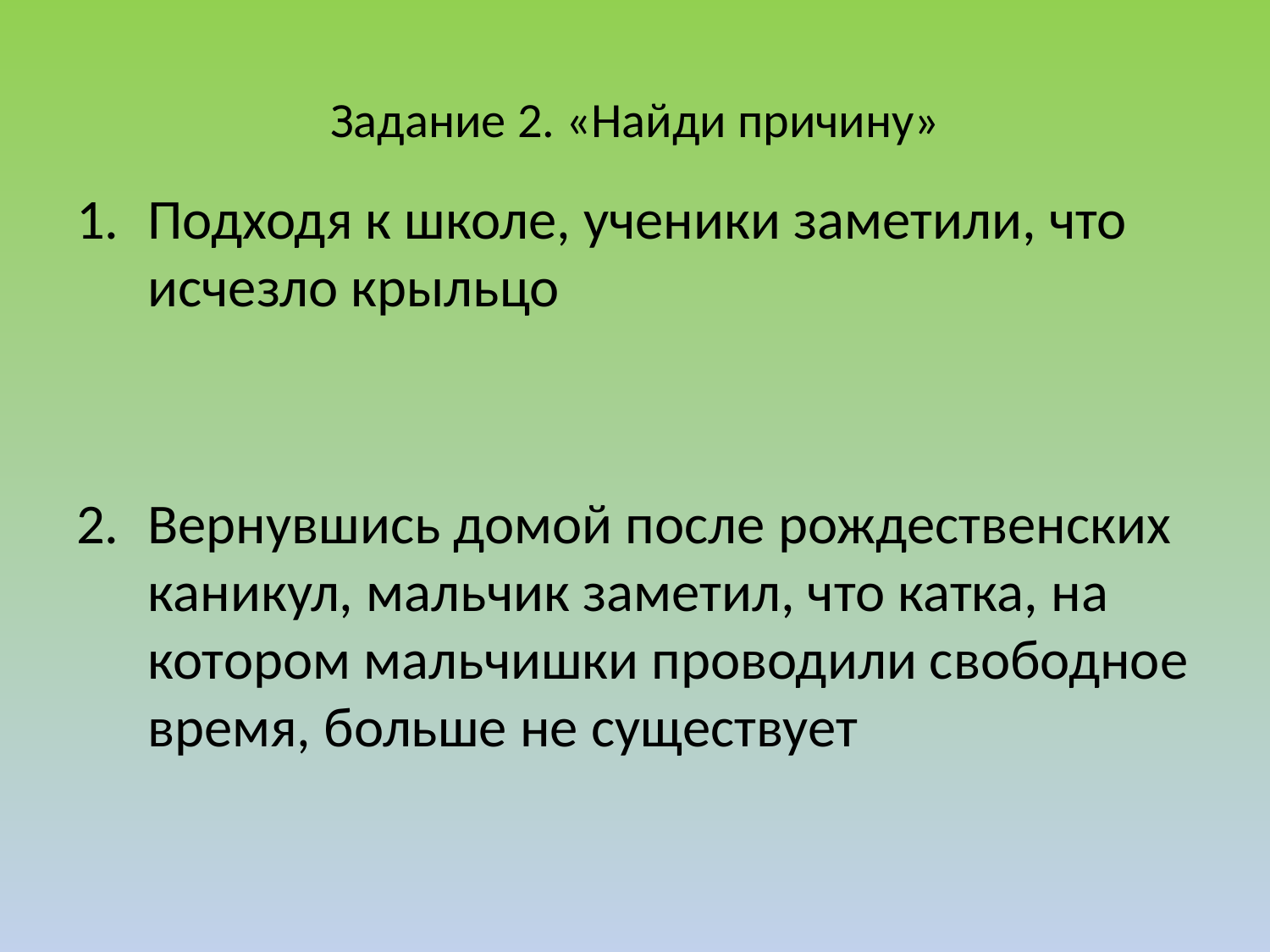

# Задание 2. «Найди причину»
Подходя к школе, ученики заметили, что исчезло крыльцо

Вернувшись домой после рождественских каникул, мальчик заметил, что катка, на котором мальчишки проводили свободное время, больше не существует